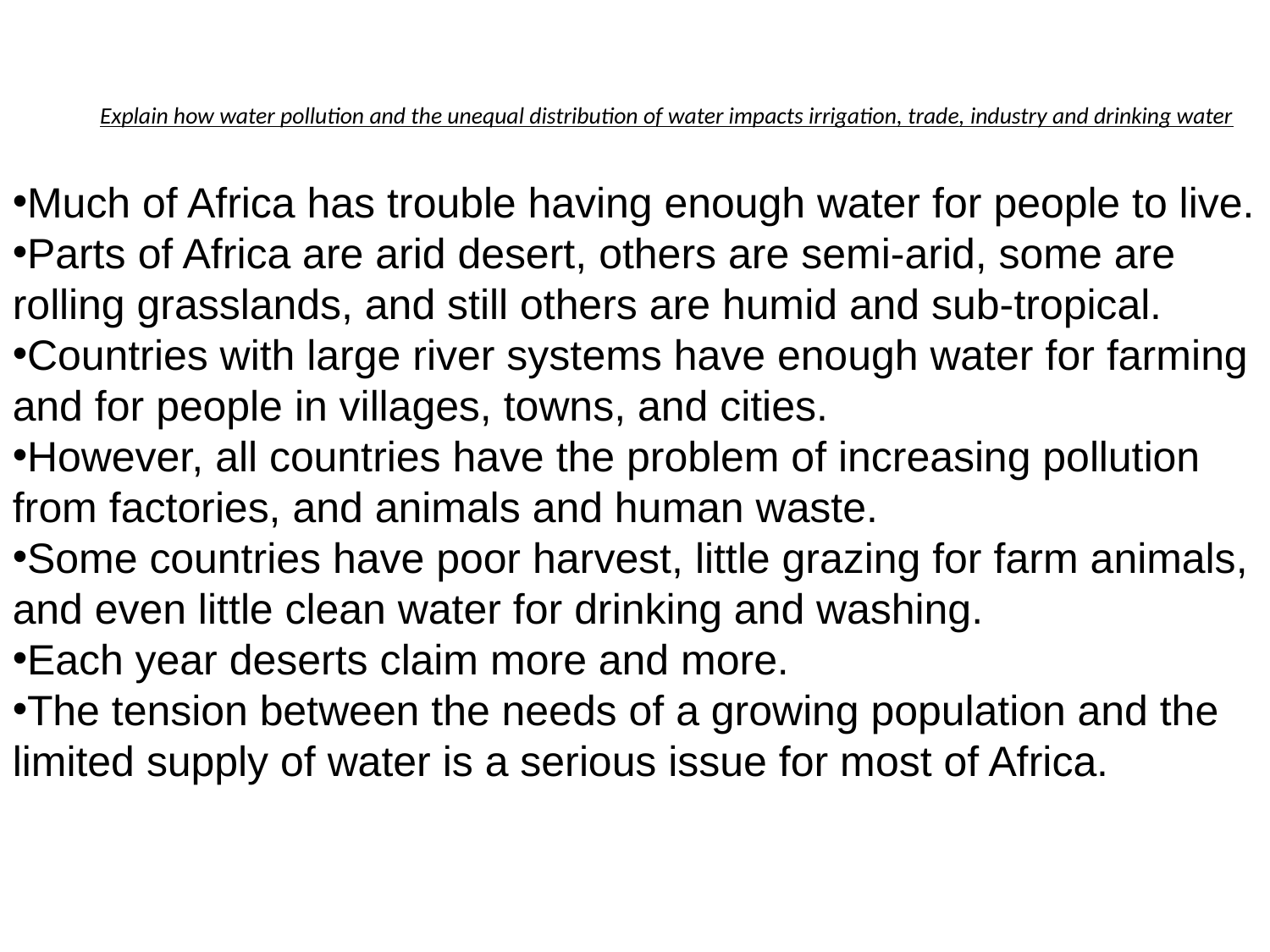

# Explain how water pollution and the unequal distribution of water impacts irrigation, trade, industry and drinking water
Much of Africa has trouble having enough water for people to live.
Parts of Africa are arid desert, others are semi-arid, some are rolling grasslands, and still others are humid and sub-tropical.
Countries with large river systems have enough water for farming and for people in villages, towns, and cities.
However, all countries have the problem of increasing pollution from factories, and animals and human waste.
Some countries have poor harvest, little grazing for farm animals, and even little clean water for drinking and washing.
Each year deserts claim more and more.
The tension between the needs of a growing population and the limited supply of water is a serious issue for most of Africa.